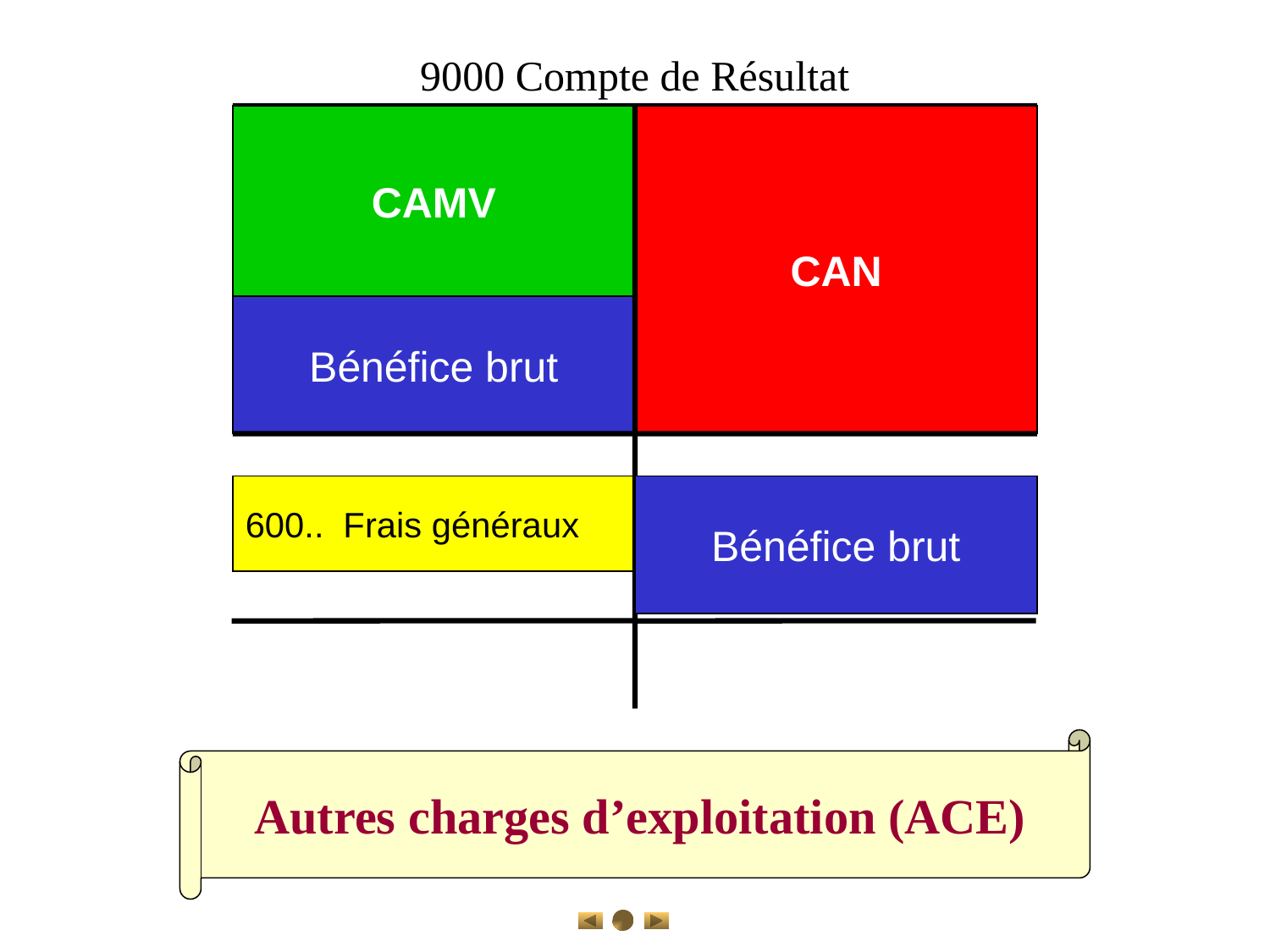

9000 Compte de Résultat

CAMV

CAN

Bénéfice brut

600..  Frais généraux
Bénéfice brut

Autres charges d’exploitation (ACE)